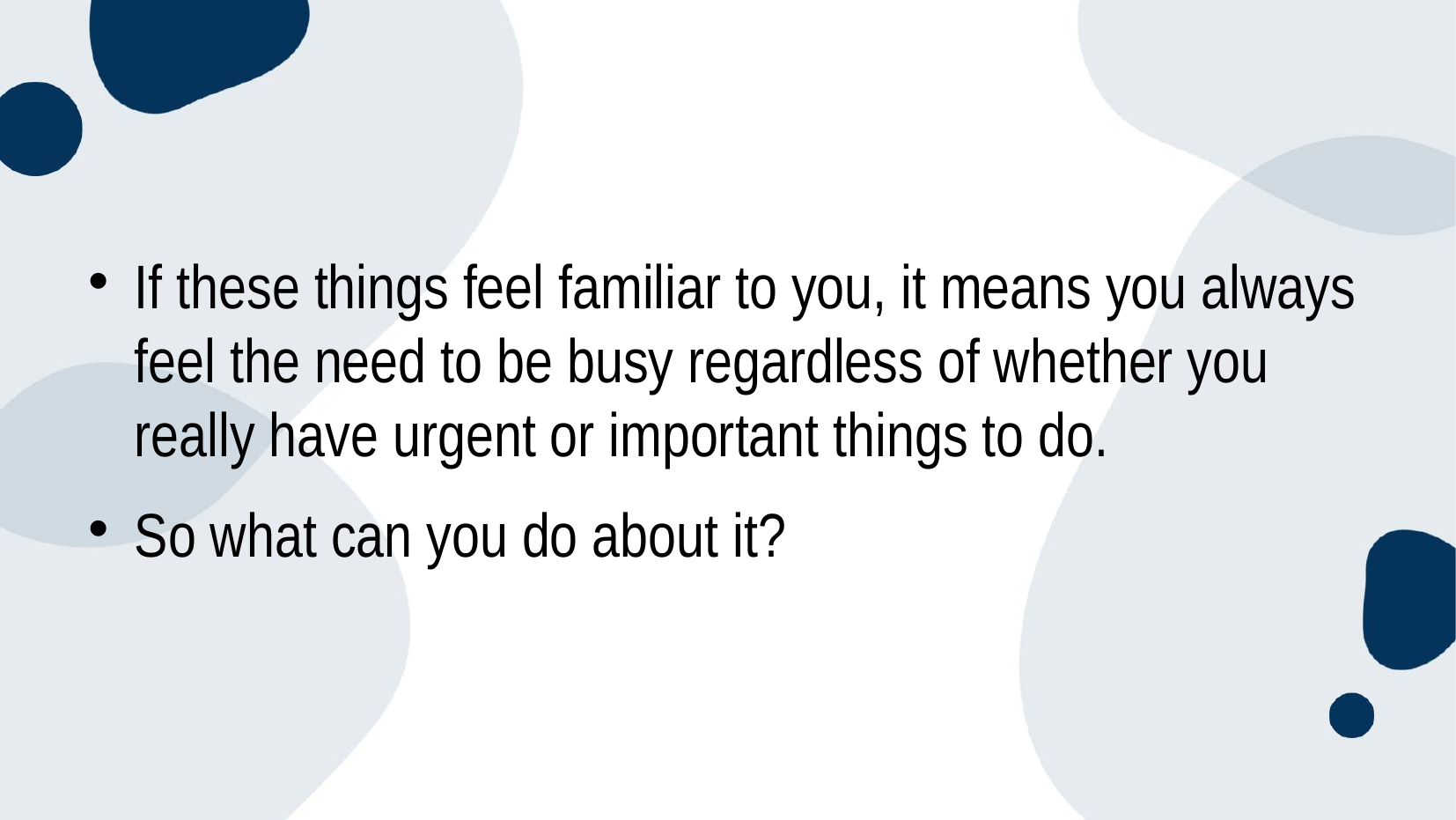

If these things feel familiar to you, it means you always feel the need to be busy regardless of whether you really have urgent or important things to do.
So what can you do about it?